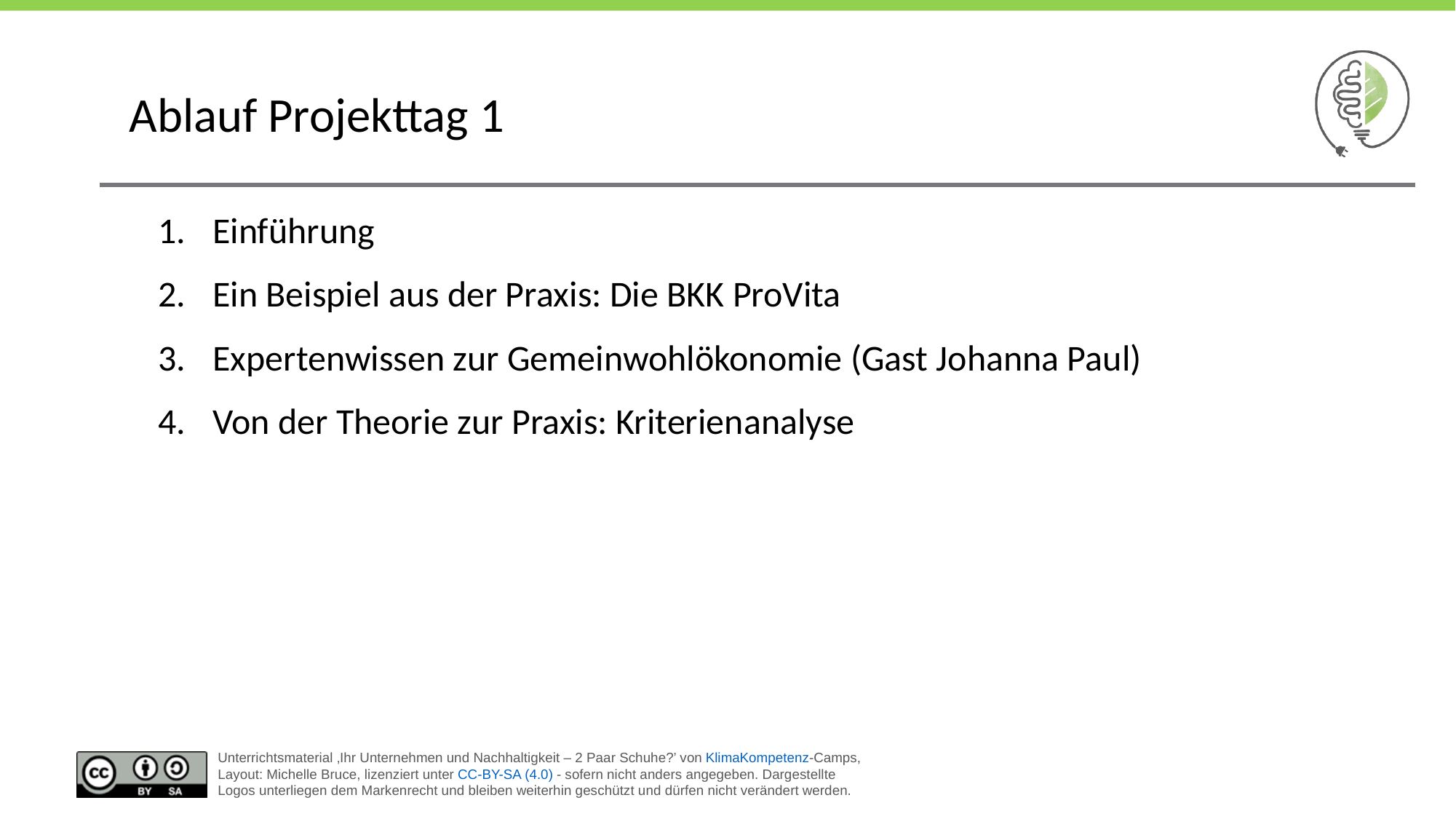

Ablauf Projekttag 1
Einführung
Ein Beispiel aus der Praxis: Die BKK ProVita
Expertenwissen zur Gemeinwohlökonomie (Gast Johanna Paul)
Von der Theorie zur Praxis: Kriterienanalyse